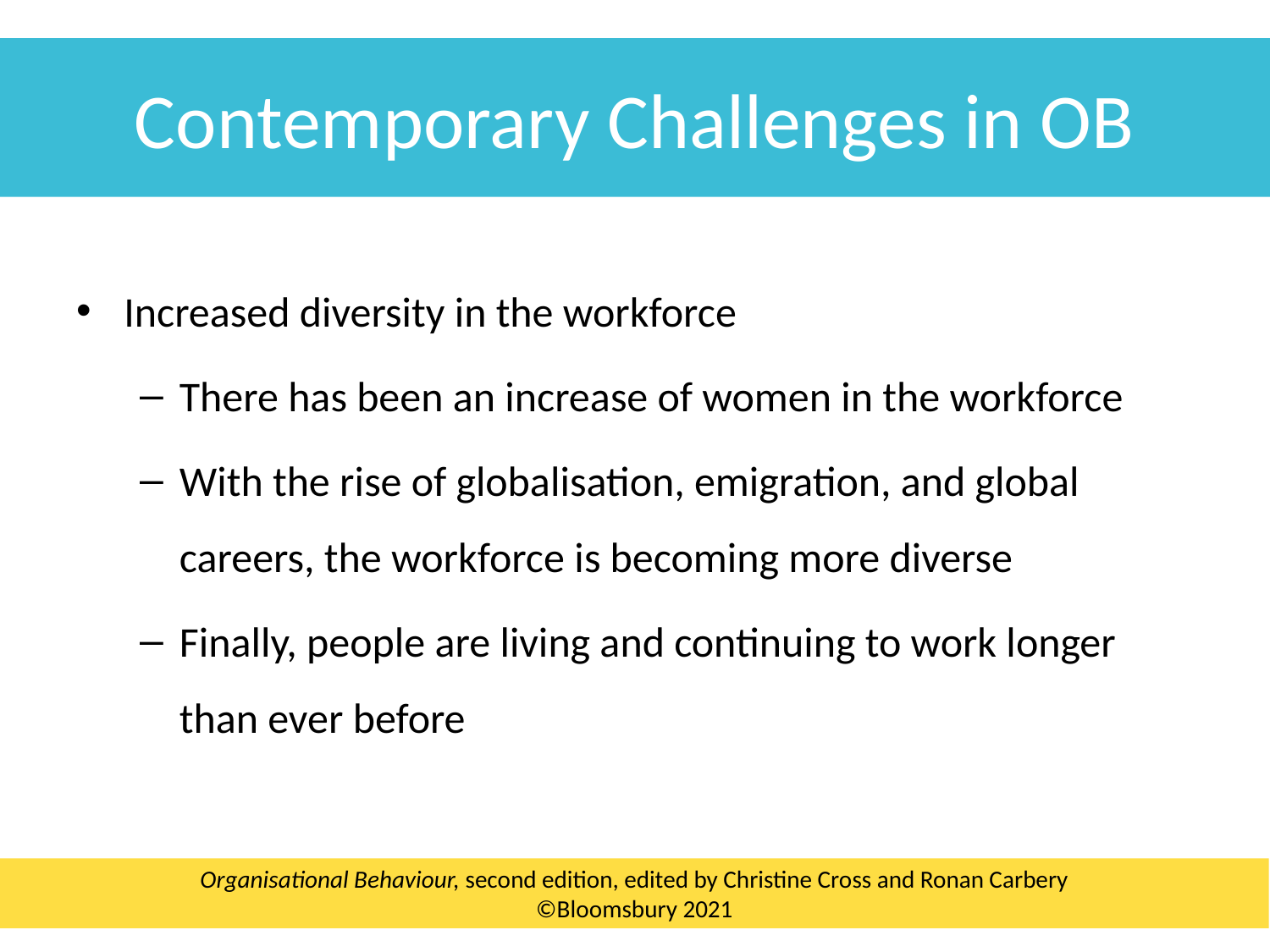

Contemporary Challenges in OB

Increased diversity in the workforce
There has been an increase of women in the workforce
With the rise of globalisation, emigration, and global careers, the workforce is becoming more diverse
Finally, people are living and continuing to work longer than ever before